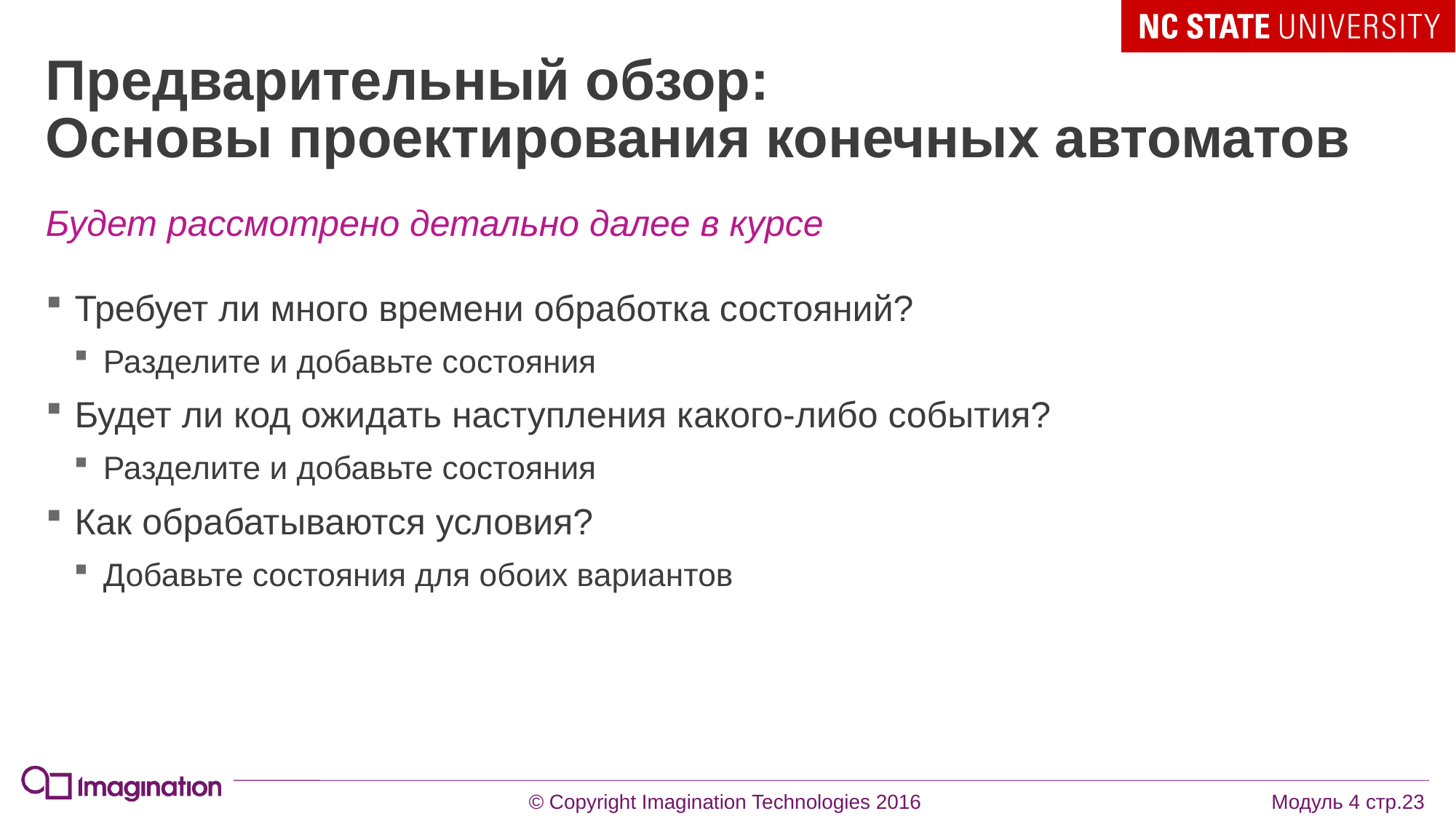

# Предварительный обзор: Основы проектирования конечных автоматов
Будет рассмотрено детально далее в курсе
Требует ли много времени обработка состояний?
Разделите и добавьте состояния
Будет ли код ожидать наступления какого-либо события?
Разделите и добавьте состояния
Как обрабатываются условия?
Добавьте состояния для обоих вариантов